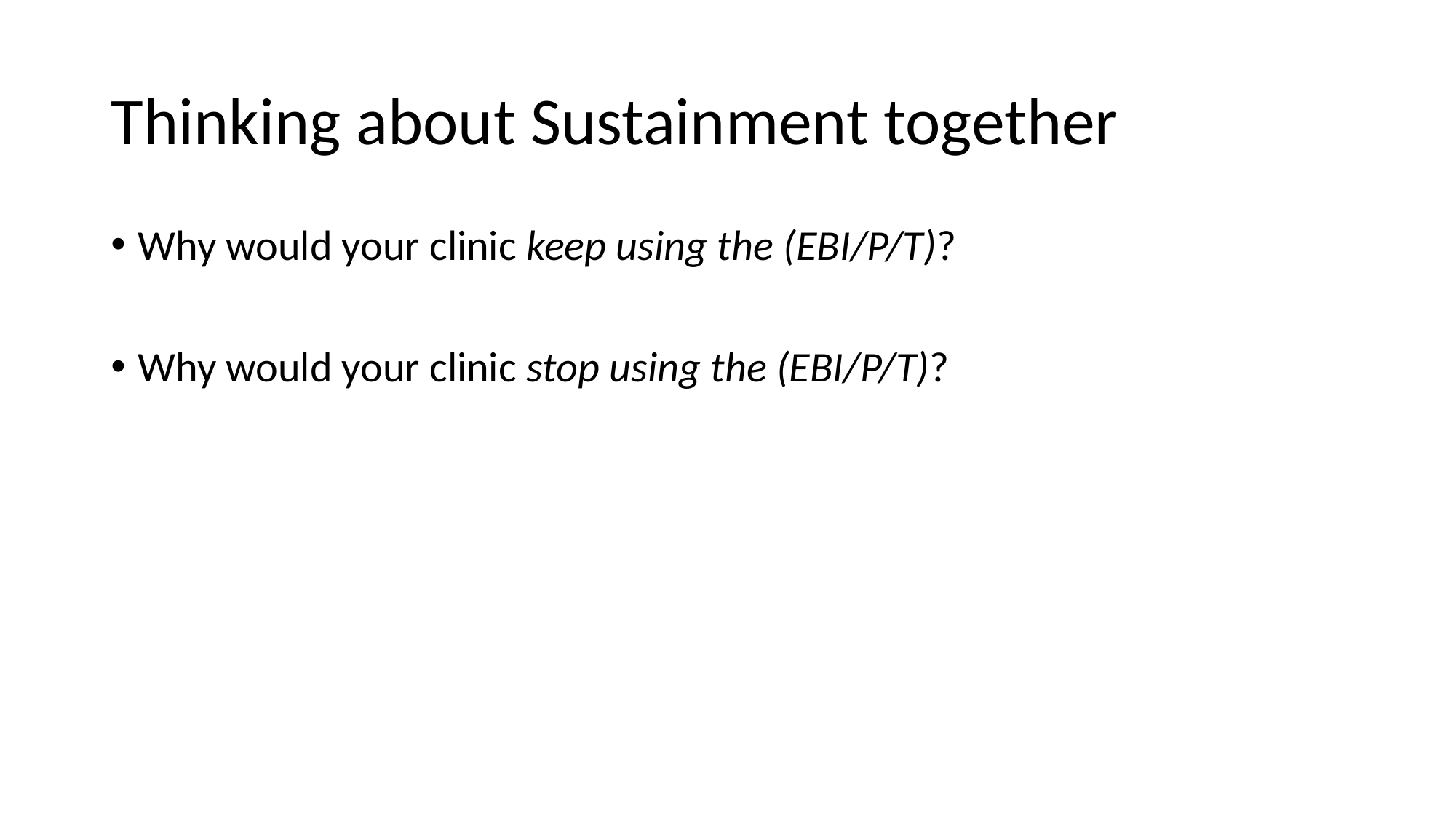

# Thinking about Sustainment together
Why would your clinic keep using the (EBI/P/T)?

Why would your clinic stop using the (EBI/P/T)?